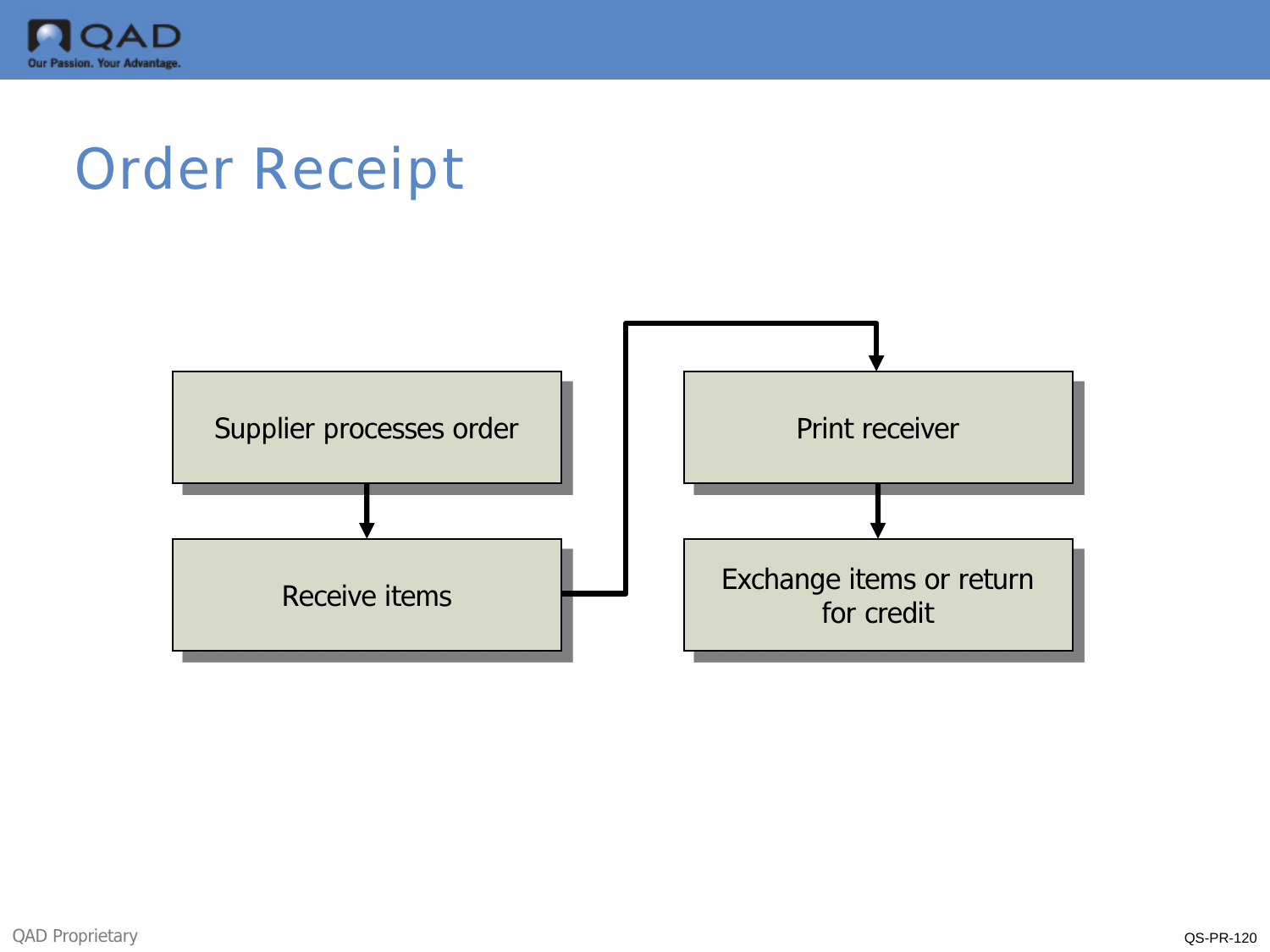

Order Receipt

Supplier processes order
Print receiver

Receive items
Exchange items or return for credit
QS-PR-120